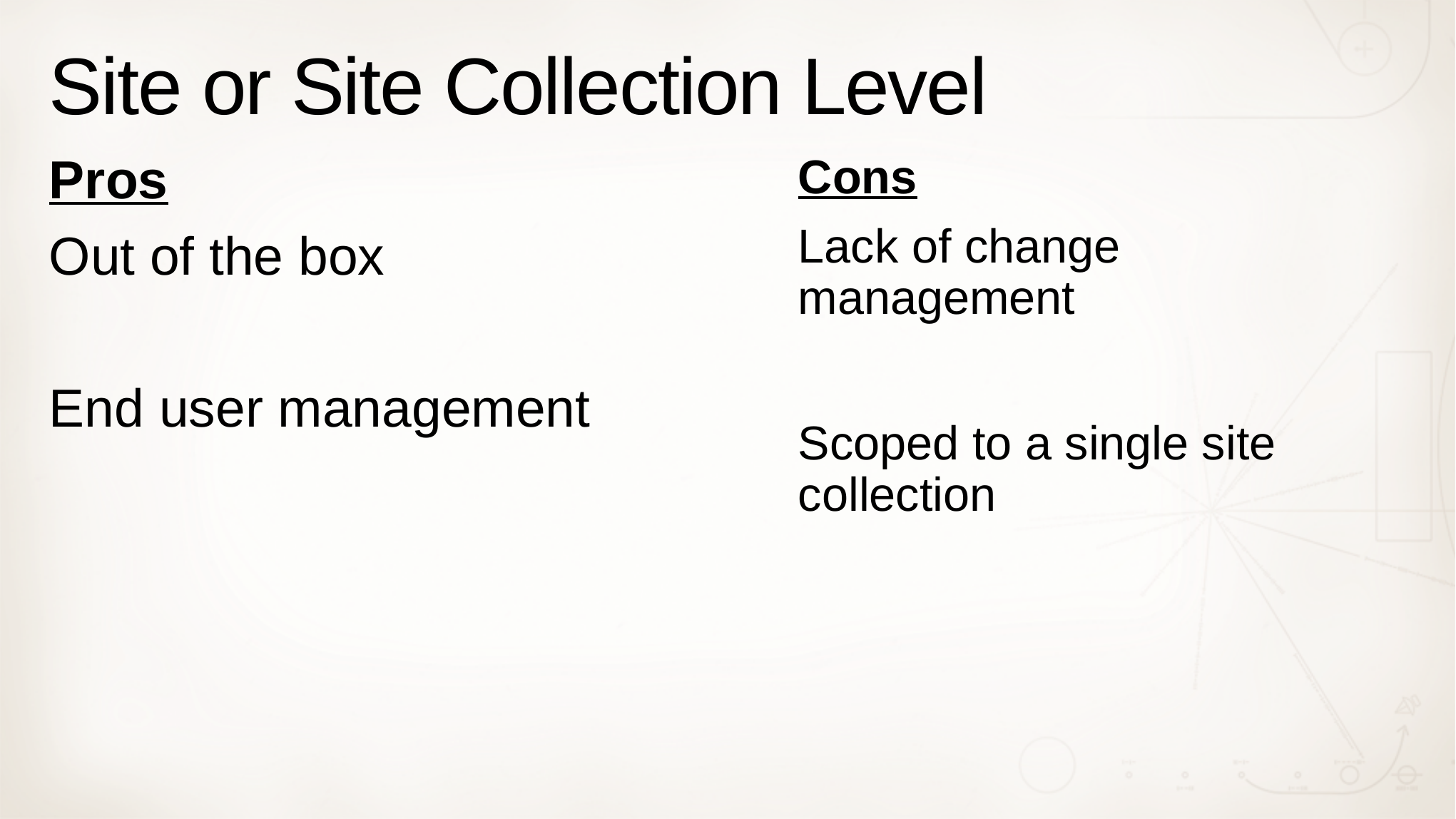

# Site or Site Collection Level
Pros
Out of the box

End user management

Cons
Lack of change management

Scoped to a single site collection